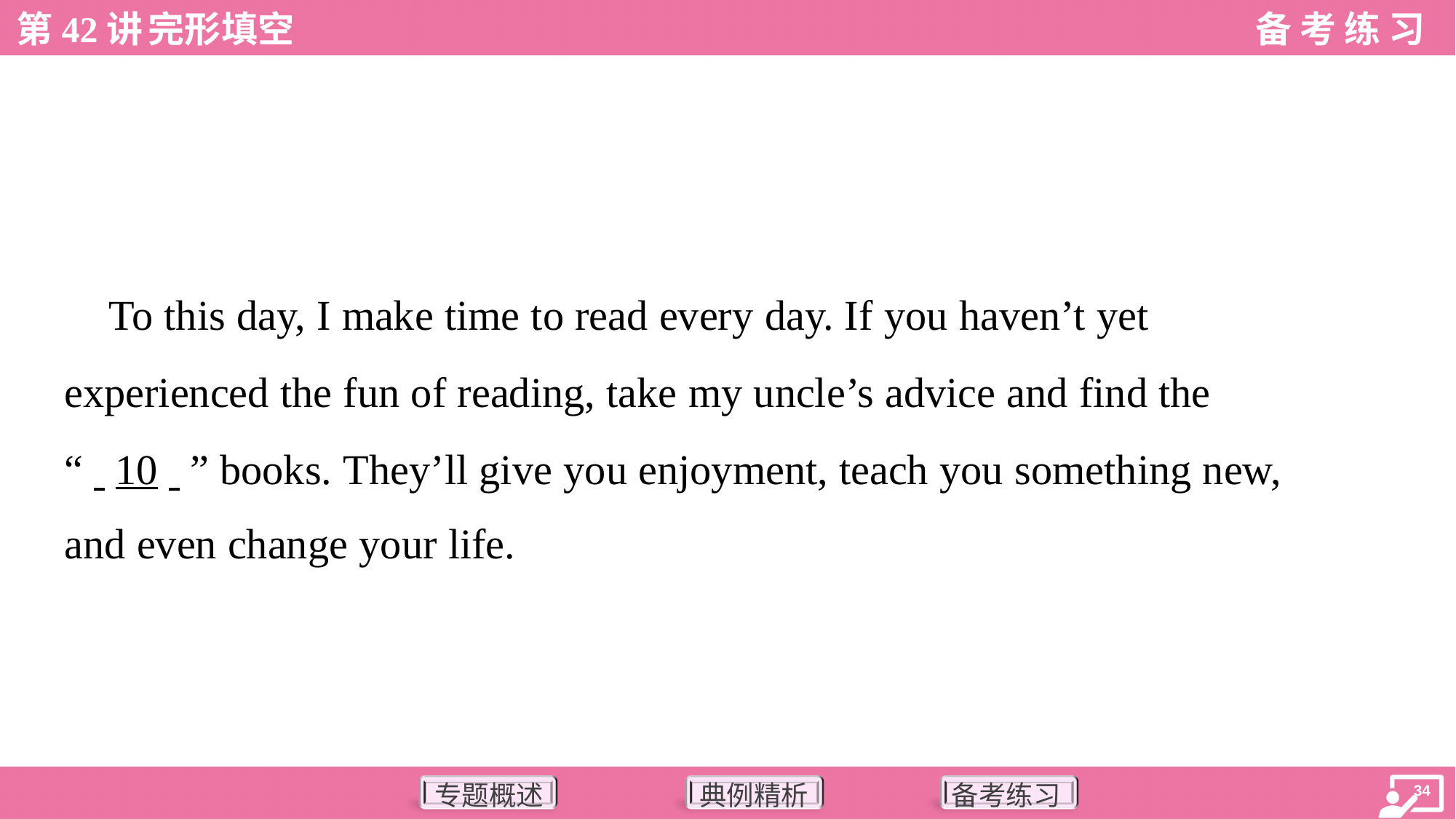

To this day, I make time to read every day. If you haven’t yet
experienced the fun of reading, take my uncle’s advice and find the
“. .10. .” books. They’ll give you enjoyment, teach you something new,
and even change your life.